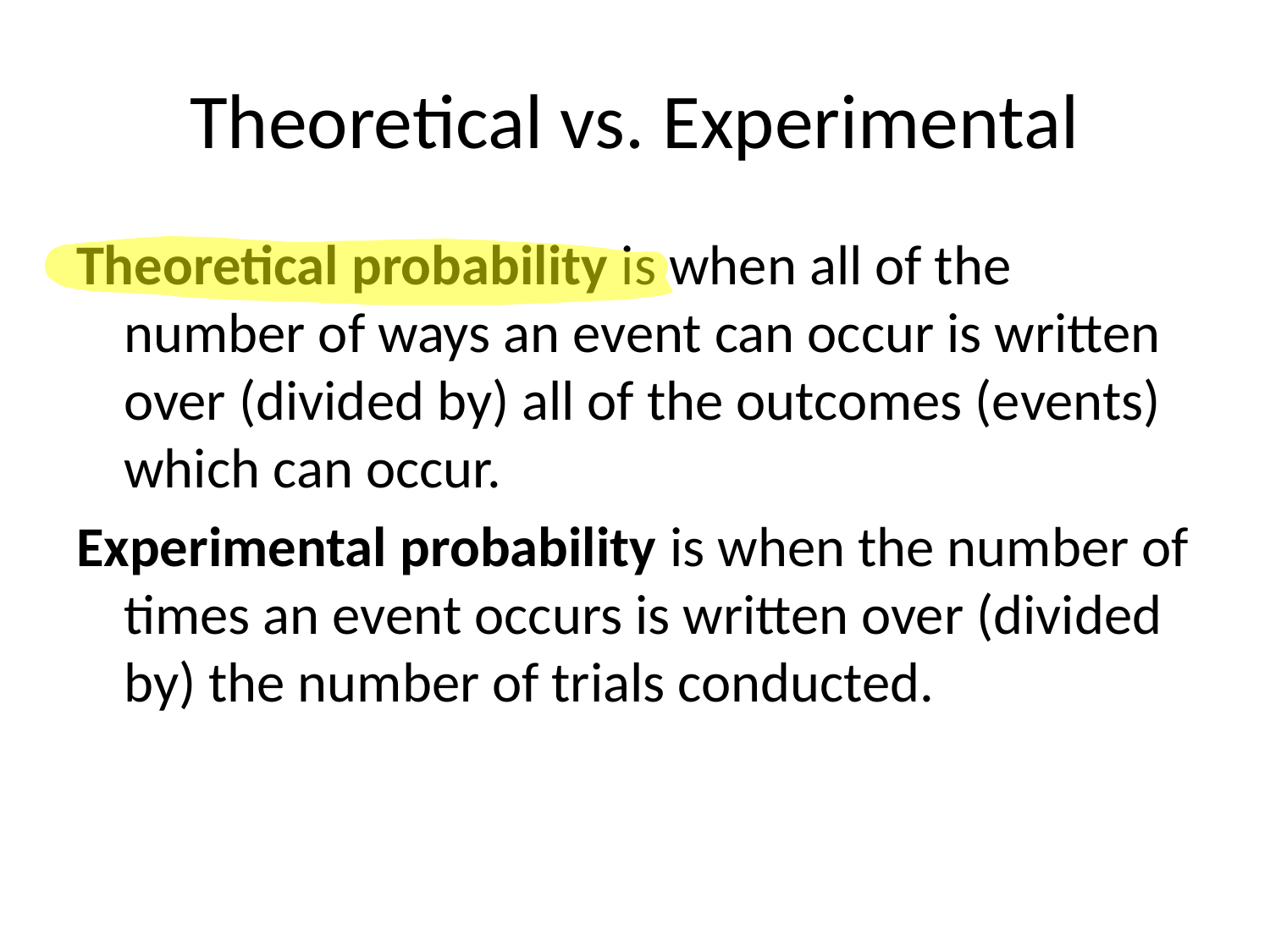

# Theoretical vs. Experimental
Theoretical probability is when all of the number of ways an event can occur is written over (divided by) all of the outcomes (events) which can occur.
Experimental probability is when the number of times an event occurs is written over (divided by) the number of trials conducted.